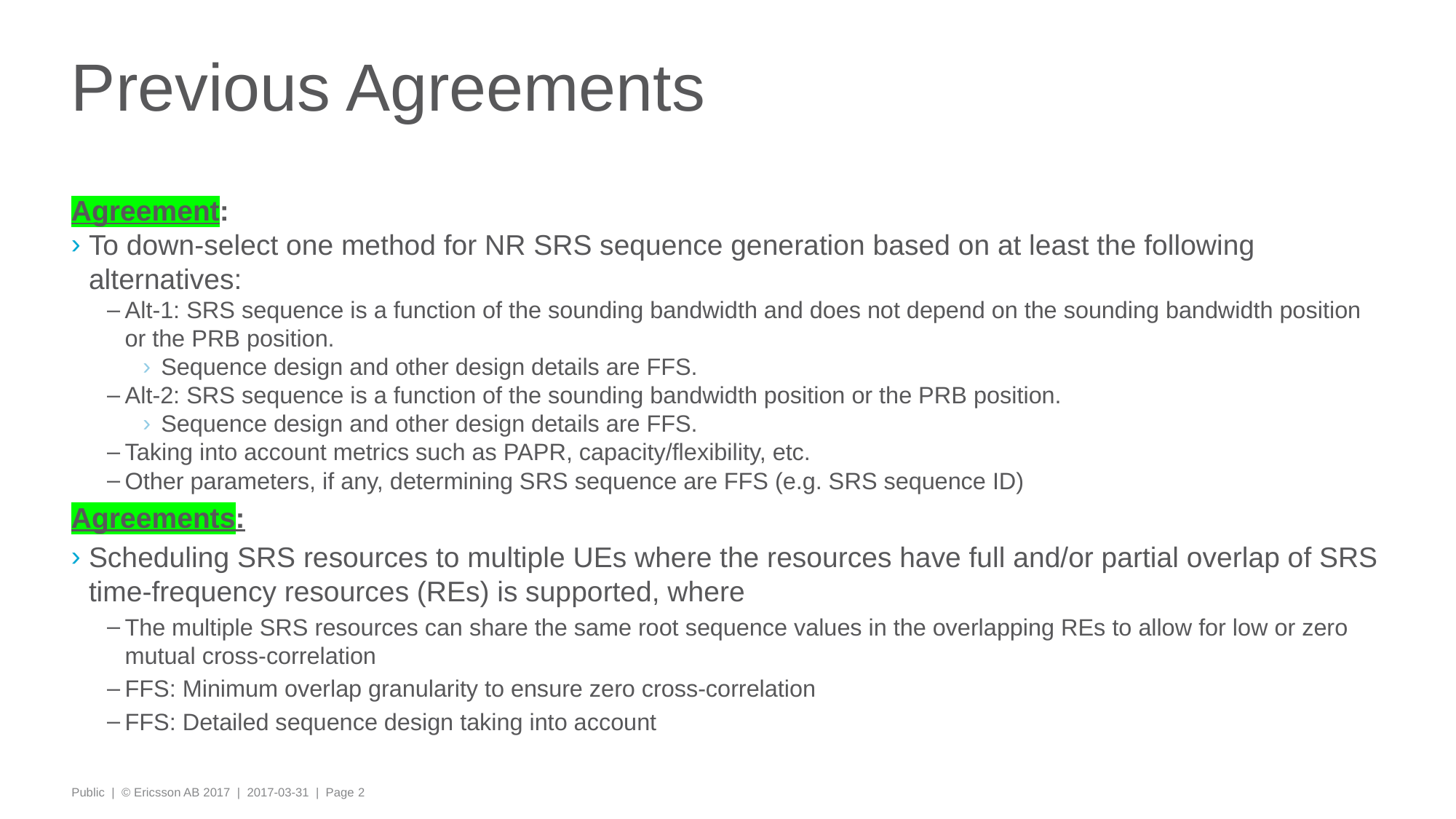

# Previous Agreements
Agreement:
To down-select one method for NR SRS sequence generation based on at least the following alternatives:
Alt-1: SRS sequence is a function of the sounding bandwidth and does not depend on the sounding bandwidth position or the PRB position.
Sequence design and other design details are FFS.
Alt-2: SRS sequence is a function of the sounding bandwidth position or the PRB position.
Sequence design and other design details are FFS.
Taking into account metrics such as PAPR, capacity/flexibility, etc.
Other parameters, if any, determining SRS sequence are FFS (e.g. SRS sequence ID)
Agreements:
Scheduling SRS resources to multiple UEs where the resources have full and/or partial overlap of SRS time-frequency resources (REs) is supported, where
The multiple SRS resources can share the same root sequence values in the overlapping REs to allow for low or zero mutual cross-correlation
FFS: Minimum overlap granularity to ensure zero cross-correlation
FFS: Detailed sequence design taking into account